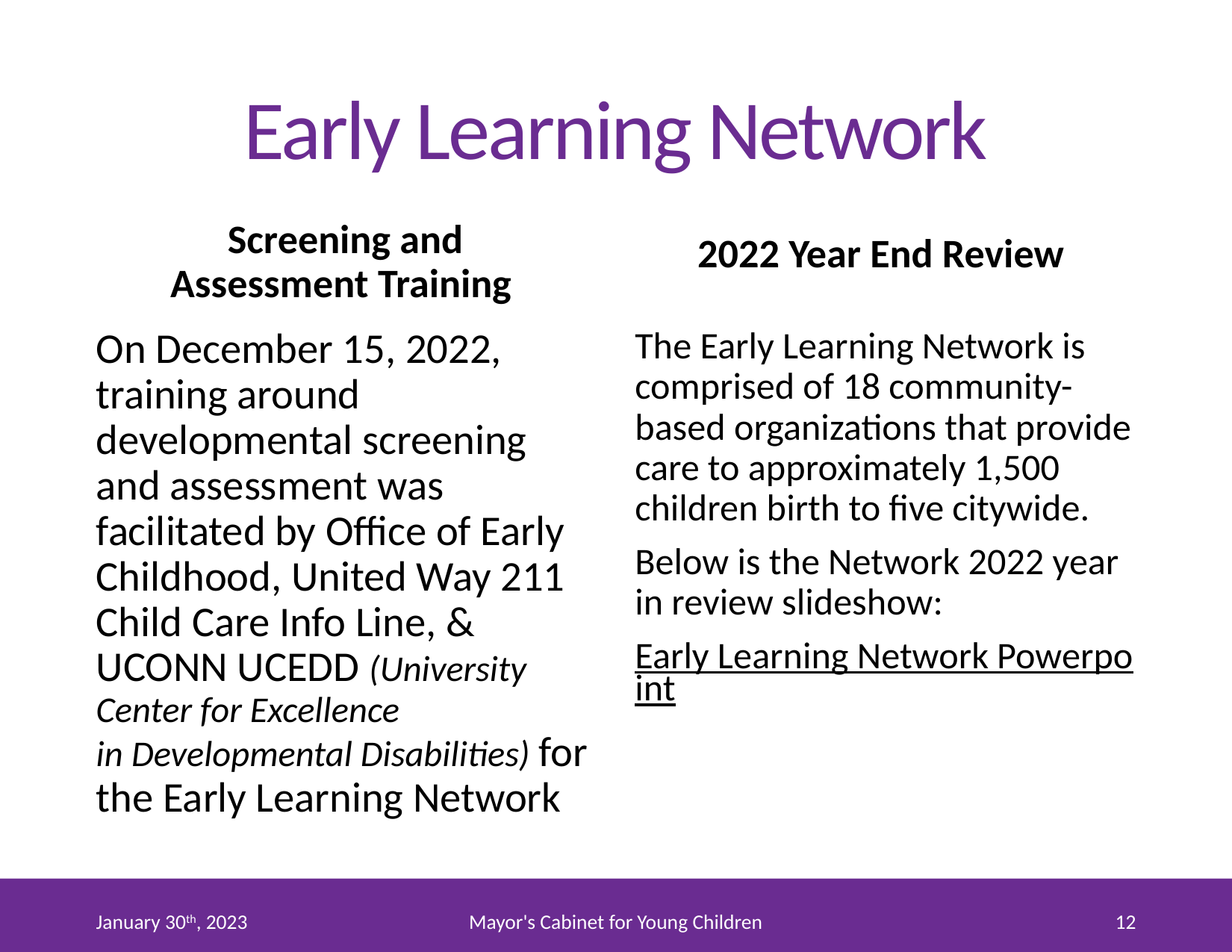

# Early Learning Network
Screening and Assessment Training
2022 Year End Review
On December 15, 2022, training around developmental screening and assessment was facilitated by Office of Early Childhood, United Way 211 Child Care Info Line, & UCONN UCEDD (University Center for Excellence in Developmental Disabilities) for the Early Learning Network

The Early Learning Network is comprised of 18 community-based organizations that provide care to approximately 1,500 children birth to five citywide.
Below is the Network 2022 year in review slideshow:
Early Learning Network Powerpoint

January 30th, 2023
Mayor's Cabinet for Young Children
12